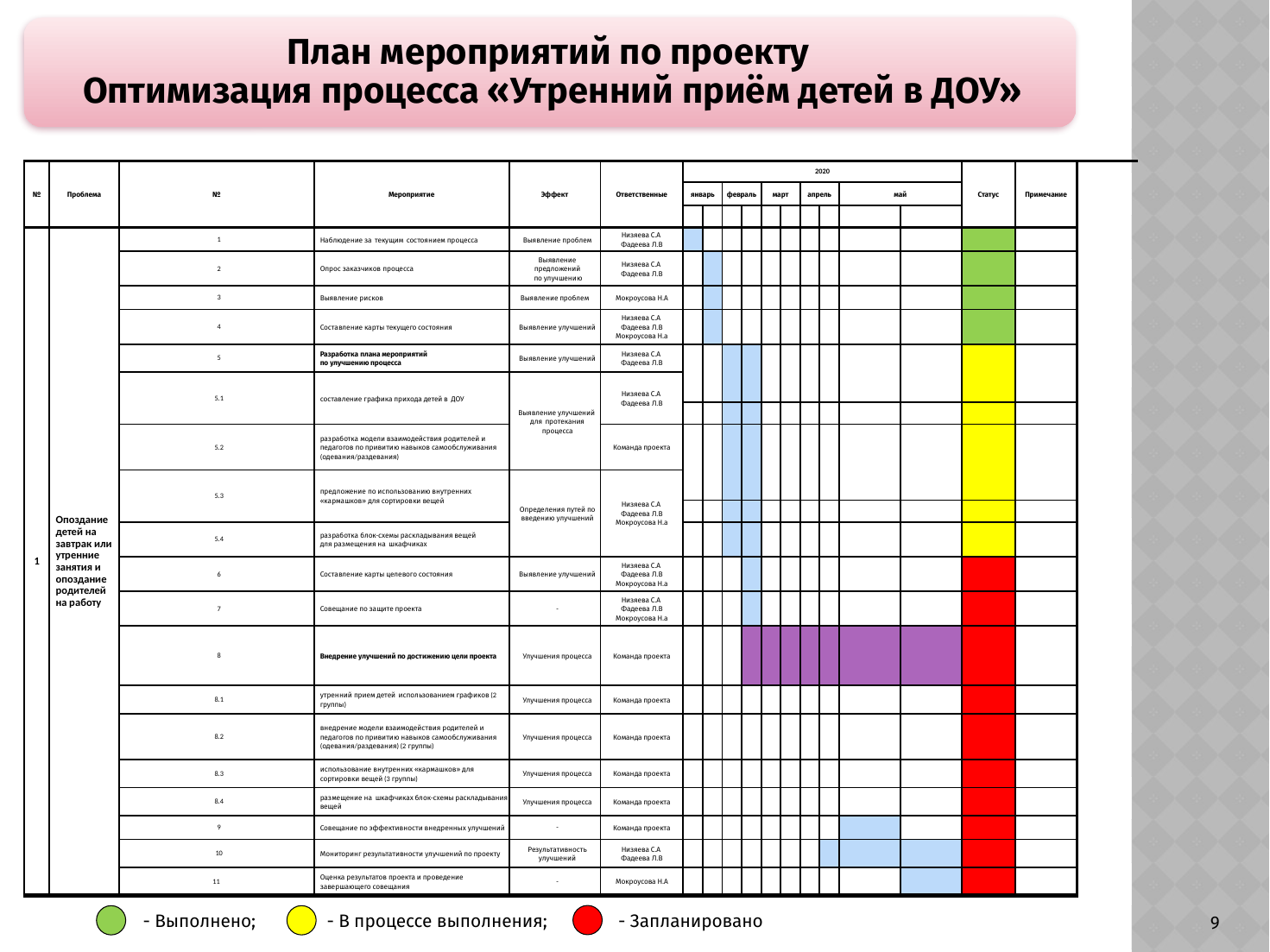

План мероприятий по проекту
Оптимизация процесса «Утренний приём детей в ДОУ»
|  |  |  |  |  |  |  |  |  |  |  |  |  |  |  |  |  |  |  |
| --- | --- | --- | --- | --- | --- | --- | --- | --- | --- | --- | --- | --- | --- | --- | --- | --- | --- | --- |
| № | Проблема | № | Мероприятие | Эффект | Ответственные | 2020 |  |  |  |  |  |  |  |  |  | Статус | Примечание |  |
|  |  |  |  |  |  | январь |  | февраль |  | март |  | апрель |  | май |  |  |  |  |
|  |  |  |  |  |  |  |  |  |  |  |  |  |  |  |  |  |  |  |
| 1 | Опоздание детей на завтрак или утренние занятия и опоздание родителей на работу | 1 | Наблюдение за текущим состоянием процесса | Выявление проблем | Низяева С.А Фадеева Л.В |  |  |  |  |  |  |  |  |  |  |  |  |  |
|  |  | 2 | Опрос заказчиков процесса | Выявление предложений по улучшению | Низяева С.А Фадеева Л.В |  |  |  |  |  |  |  |  |  |  |  |  |  |
|  |  | 3 | Выявление рисков | Выявление проблем | Мокроусова Н.А |  |  |  |  |  |  |  |  |  |  |  |  |  |
|  |  | 4 | Составление карты текущего состояния | Выявление улучшений | Низяева С.А Фадеева Л.В Мокроусова Н.а |  |  |  |  |  |  |  |  |  |  |  |  |  |
|  |  | 5 | Разработка плана мероприятий по улучшению процесса | Выявление улучшений | Низяева С.А Фадеева Л.В |  |  |  |  |  |  |  |  |  |  |  |  |  |
|  |  | 5.1 | составление графика прихода детей в ДОУ | Выявление улучшений для протекания процесса | Низяева С.А Фадеева Л.В |  |  |  |  |  |  |  |  |  |  |  |  |  |
|  |  |  |  |  |  |  |  |  |  |  |  |  |  |  |  |  |  |  |
|  |  | 5.2 | разработка модели взаимодействия родителей и педагогов по привитию навыков самообслуживания (одевания/раздевания) |  | Команда проекта |  |  |  |  |  |  |  |  |  |  |  |  |  |
|  |  | 5.3 | предложение по использованию внутренних «кармашков» для сортировки вещей | Определения путей по введению улучшений | Низяева С.А Фадеева Л.В Мокроусова Н.а |  |  |  |  |  |  |  |  |  |  |  |  |  |
|  |  |  |  |  |  |  |  |  |  |  |  |  |  |  |  |  |  |  |
|  |  | 5.4 | разработка блок-схемы раскладывания вещей для размещения на шкафчиках |  |  |  |  |  |  |  |  |  |  |  |  |  |  |  |
|  |  | 6 | Составление карты целевого состояния | Выявление улучшений | Низяева С.А Фадеева Л.В Мокроусова Н.а |  |  |  |  |  |  |  |  |  |  |  |  |  |
|  |  | 7 | Совещание по защите проекта | - | Низяева С.А Фадеева Л.В Мокроусова Н.а |  |  |  |  |  |  |  |  |  |  |  |  |  |
|  |  | 8 | Внедрение улучшений по достижению цели проекта | Улучшения процесса | Команда проекта |  |  |  |  |  |  |  |  |  |  |  |  |  |
|  |  | 8.1 | утренний прием детей использованием графиков (2 группы) | Улучшения процесса | Команда проекта |  |  |  |  |  |  |  |  |  |  |  |  |  |
|  |  | 8.2 | внедрение модели взаимодействия родителей и педагогов по привитию навыков самообслуживания (одевания/раздевания) (2 группы) | Улучшения процесса | Команда проекта |  |  |  |  |  |  |  |  |  |  |  |  |  |
|  |  | 8.3 | использование внутренних «кармашков» для сортировки вещей (3 группы) | Улучшения процесса | Команда проекта |  |  |  |  |  |  |  |  |  |  |  |  |  |
|  |  | 8.4 | размещение на шкафчиках блок-схемы раскладывания вещей | Улучшения процесса | Команда проекта |  |  |  |  |  |  |  |  |  |  |  |  |  |
|  |  | 9 | Совещание по эффективности внедренных улучшений | - | Команда проекта |  |  |  |  |  |  |  |  |  |  |  |  |  |
|  |  | 10 | Мониторинг результативности улучшений по проекту | Результативность улучшений | Низяева С.А Фадеева Л.В |  |  |  |  |  |  |  |  |  |  |  |  |  |
|  |  | 11 | Оценка результатов проекта и проведение завершающего совещания | - | Мокроусова Н.А |  |  |  |  |  |  |  |  |  |  |  |  |  |

 - Выполнено;               - В процессе выполнения;               - Запланировано